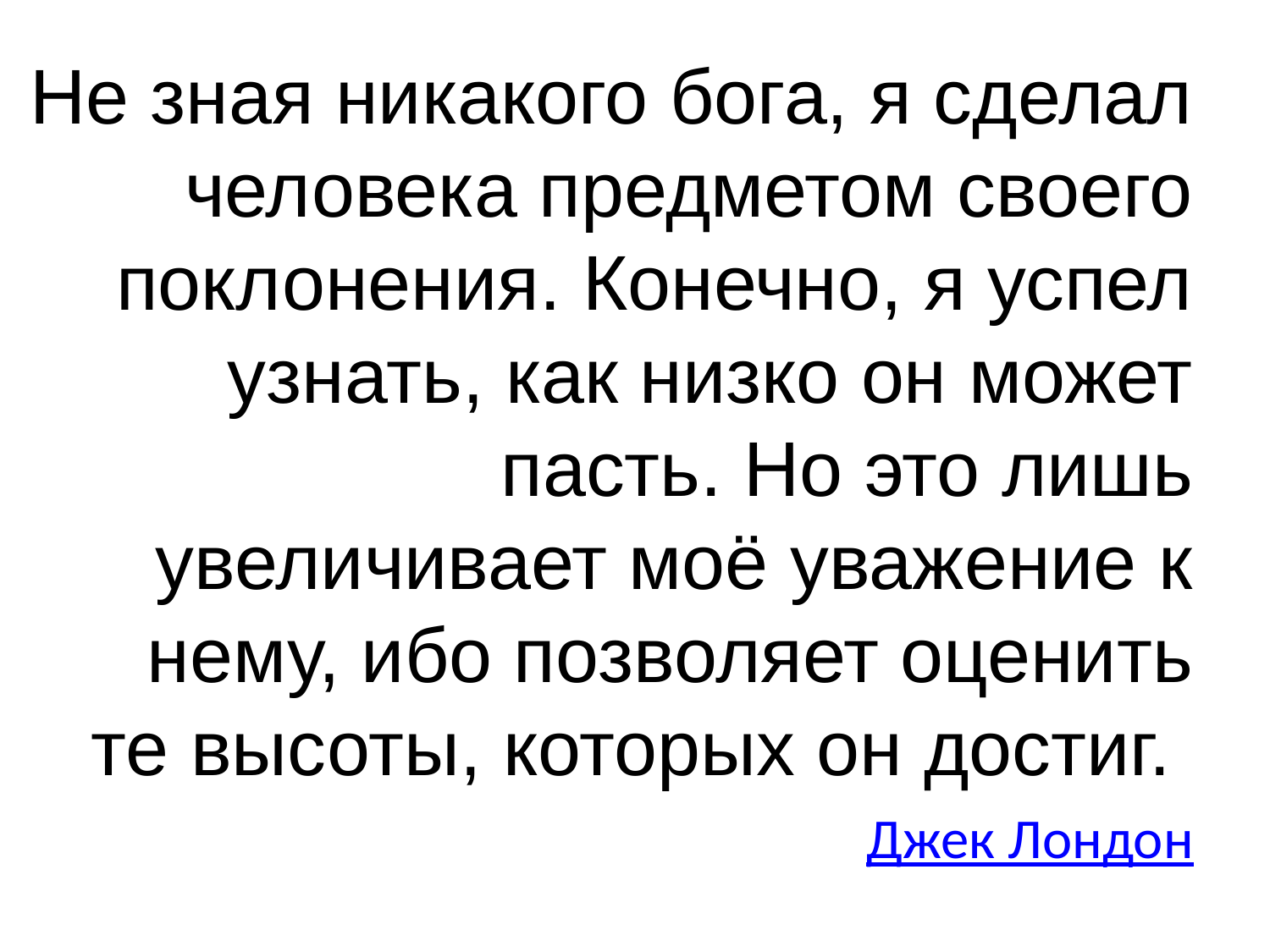

#
Не зная никакого бога, я сделал человека предметом своего поклонения. Конечно, я успел узнать, как низко он может пасть. Но это лишь увеличивает моё уважение к нему, ибо позволяет оценить те высоты, которых он достиг.
Джек Лондон